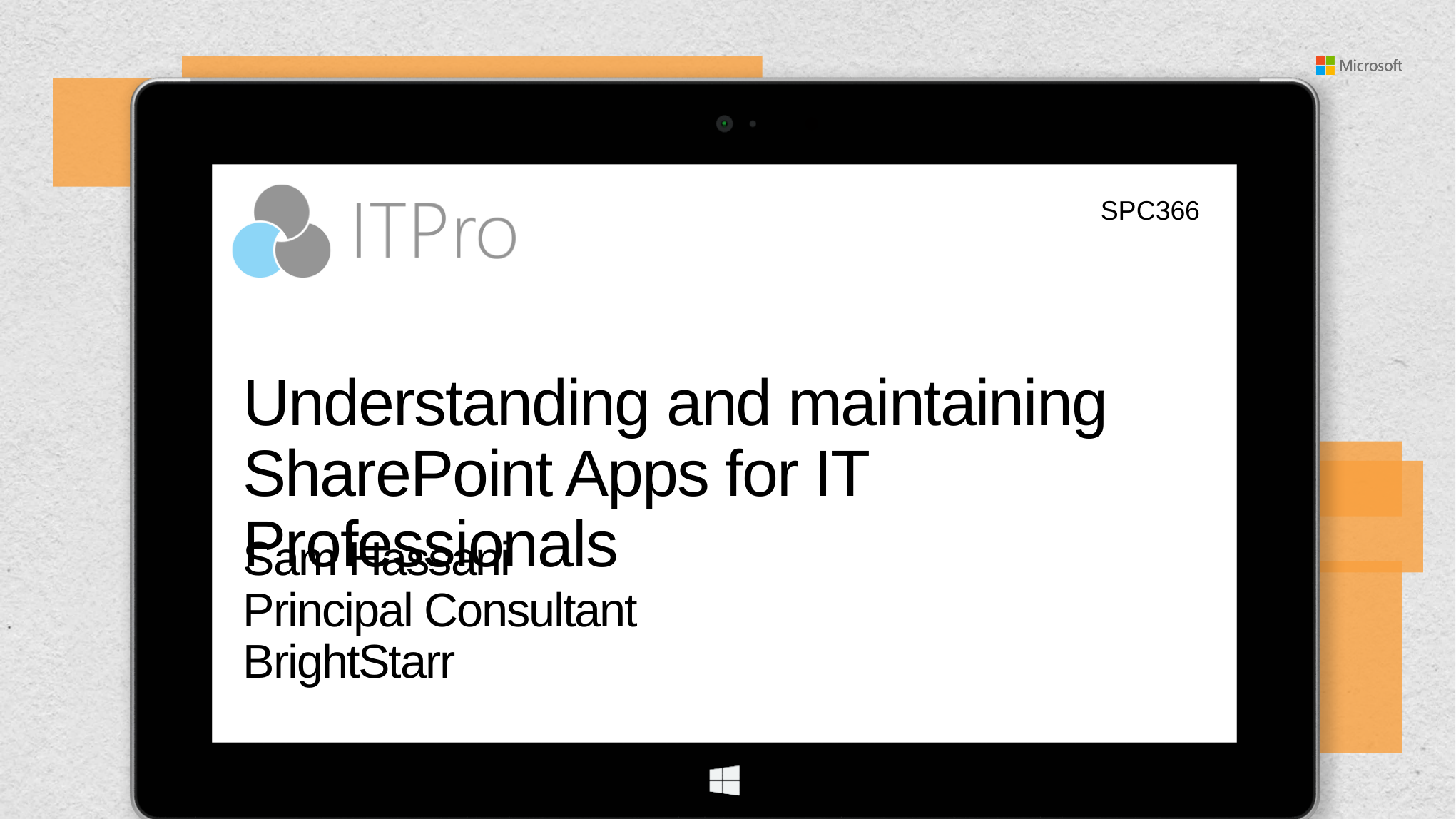

SPC366
# Understanding and maintaining SharePoint Apps for IT Professionals
Sam Hassani
Principal Consultant
BrightStarr